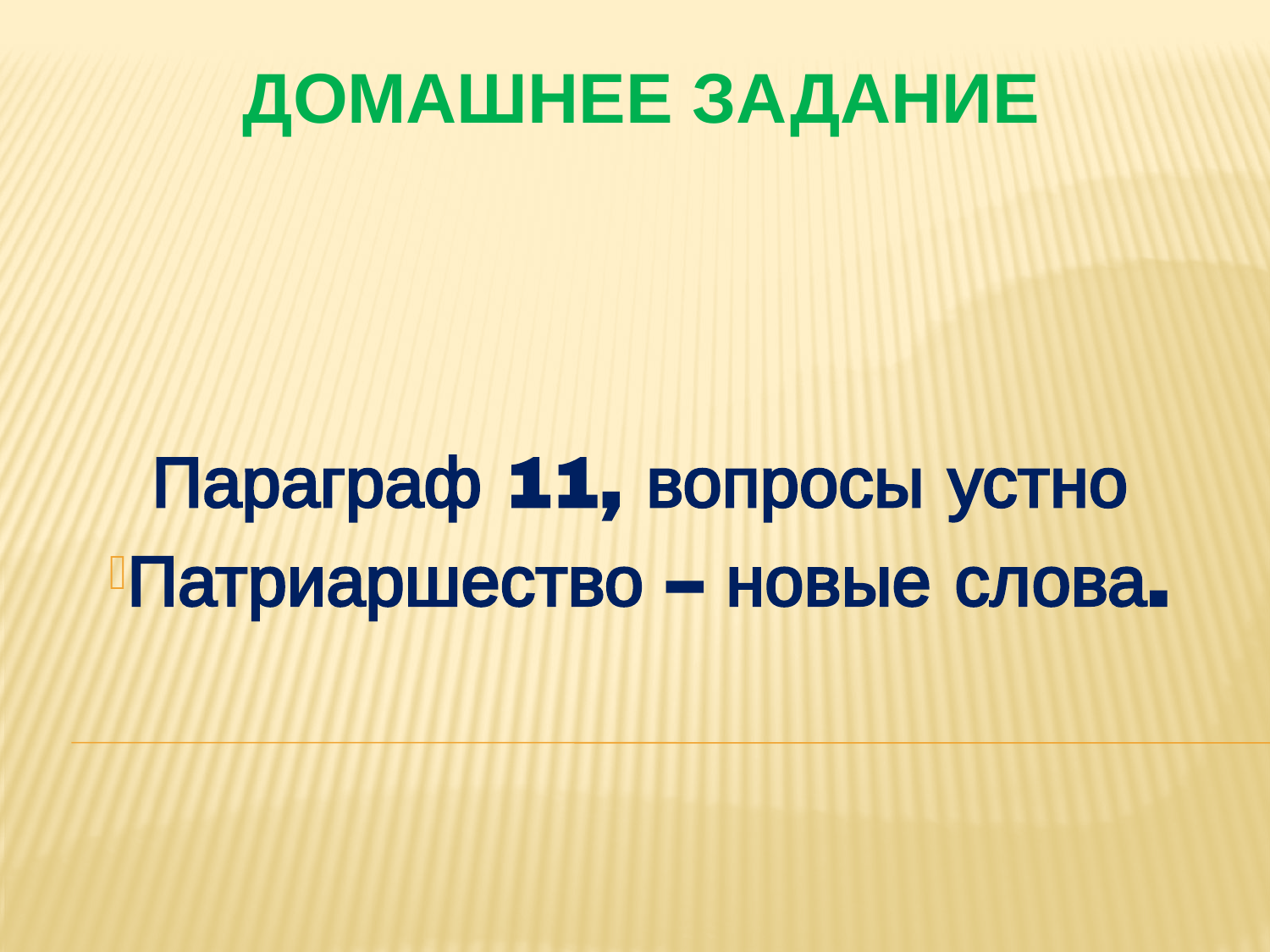

# Домашнее задание
Параграф 11, вопросы устно
Патриаршество – новые слова.